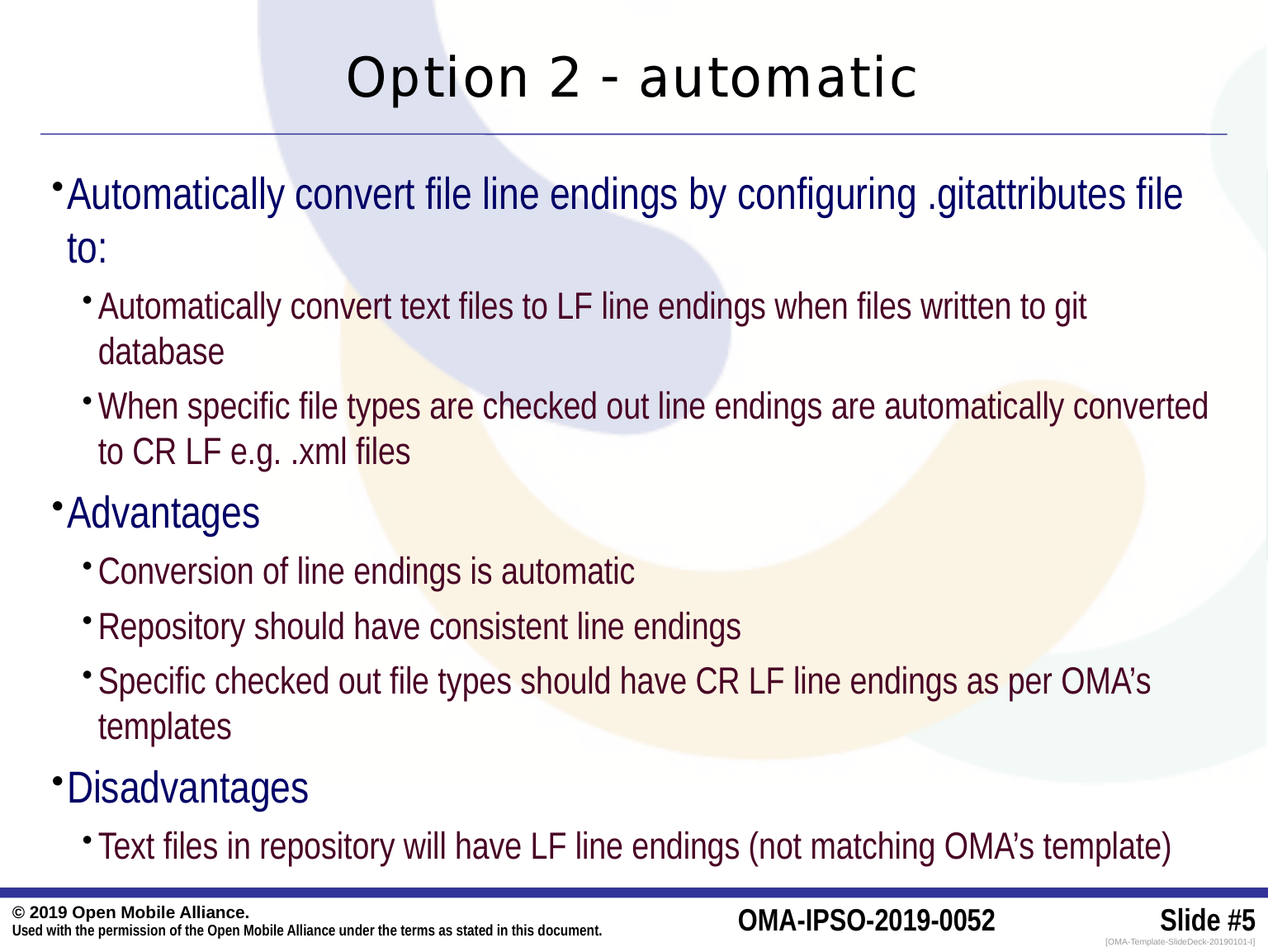

# Option 2 - automatic
Automatically convert file line endings by configuring .gitattributes file to:
Automatically convert text files to LF line endings when files written to git database
When specific file types are checked out line endings are automatically converted to CR LF e.g. .xml files
Advantages
Conversion of line endings is automatic
Repository should have consistent line endings
Specific checked out file types should have CR LF line endings as per OMA’s templates
Disadvantages
Text files in repository will have LF line endings (not matching OMA’s template)